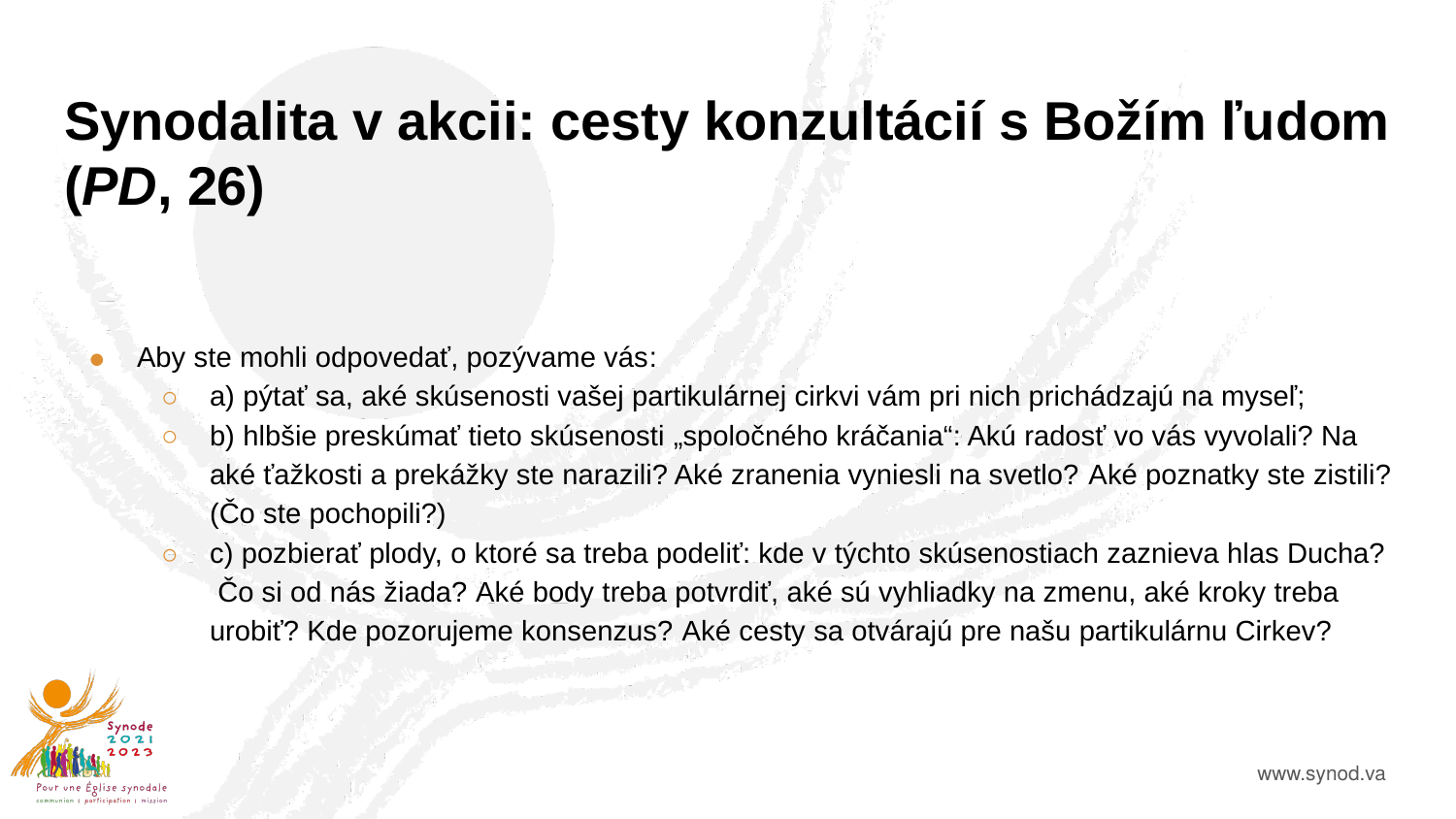

# Synodalita v akcii: cesty konzultácií s Božím ľudom (PD, 26)
Aby ste mohli odpovedať, pozývame vás:
a) pýtať sa, aké skúsenosti vašej partikulárnej cirkvi vám pri nich prichádzajú na myseľ;
b) hlbšie preskúmať tieto skúsenosti „spoločného kráčania“: Akú radosť vo vás vyvolali? Na aké ťažkosti a prekážky ste narazili? Aké zranenia vyniesli na svetlo? Aké poznatky ste zistili? (Čo ste pochopili?)
c) pozbierať plody, o ktoré sa treba podeliť: kde v týchto skúsenostiach zaznieva hlas Ducha?  Čo si od nás žiada? Aké body treba potvrdiť, aké sú vyhliadky na zmenu, aké kroky treba urobiť? Kde pozorujeme konsenzus? Aké cesty sa otvárajú pre našu partikulárnu Cirkev?